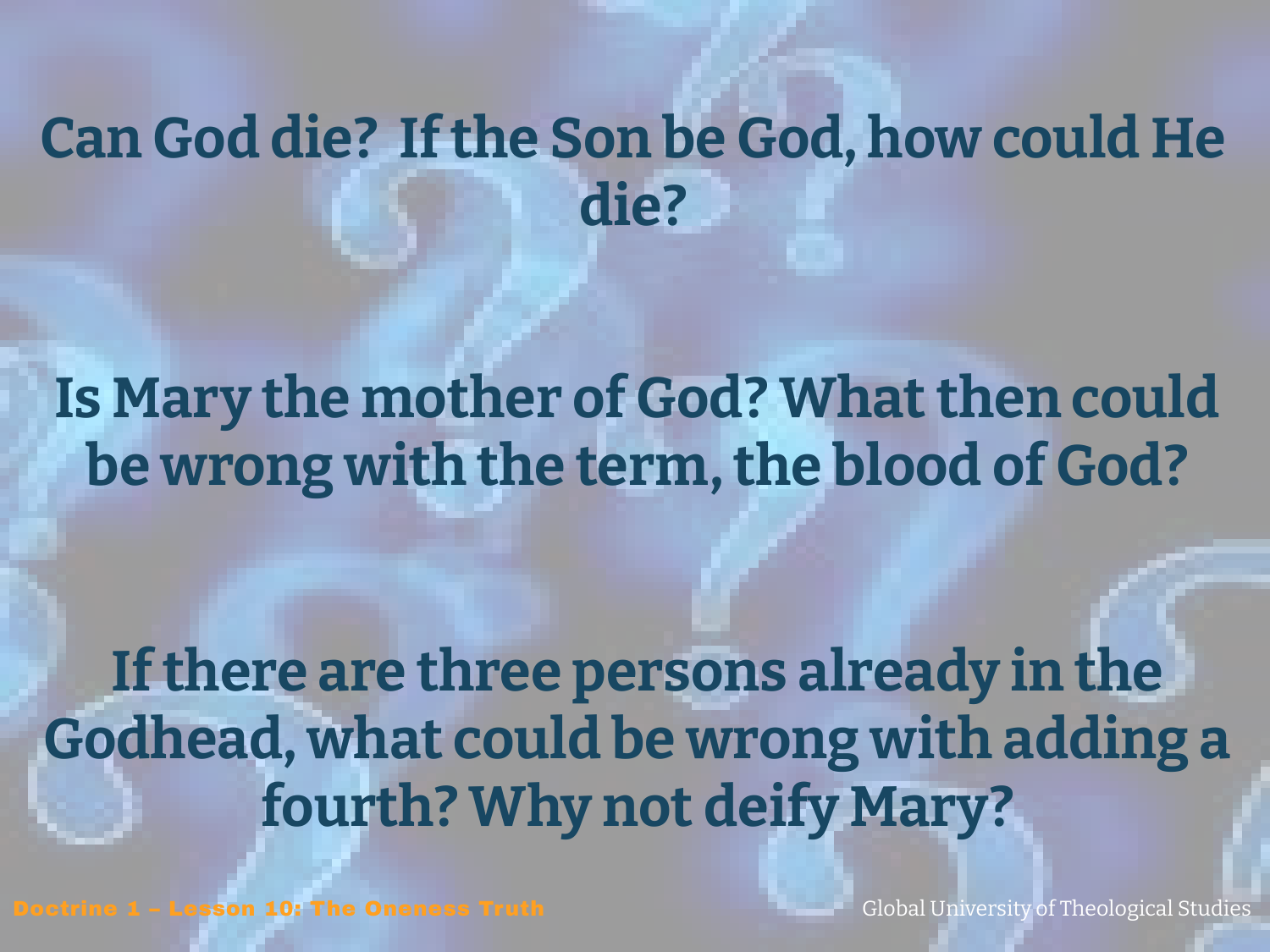

Can God die?  If the Son be God, how could He die?
Is Mary the mother of God? What then could be wrong with the term, the blood of God?
If there are three persons already in the Godhead, what could be wrong with adding a fourth? Why not deify Mary?
Doctrine 1 – Lesson 10: The Oneness Truth                                        Global University of Theological Studies